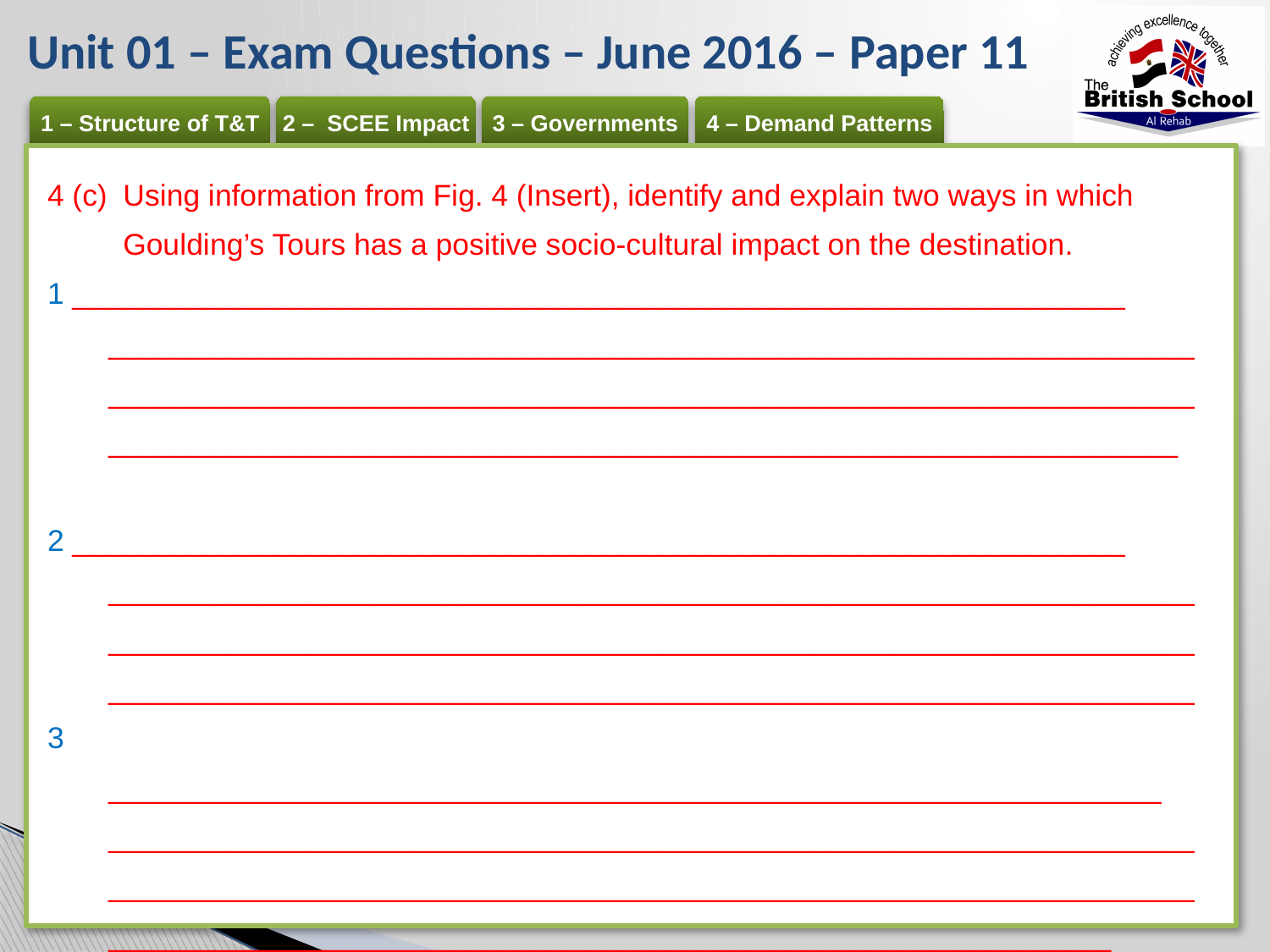

# Unit 01 – Exam Questions – June 2016 – Paper 11
4 (c) 	Using information from Fig. 4 (Insert), identify and explain two ways in which Goulding’s Tours has a positive socio-cultural impact on the destination.
 _______________________________________________________________ __________________________________________________________________________________________________________________________________ ________________________________________________________________
 _______________________________________________________________ __________________________________________________________________________________________________________________________________ _________________________________________________________________
	_______________________________________________________________ __________________________________________________________________________________________________________________________________ ____________________________________________________________	[6]